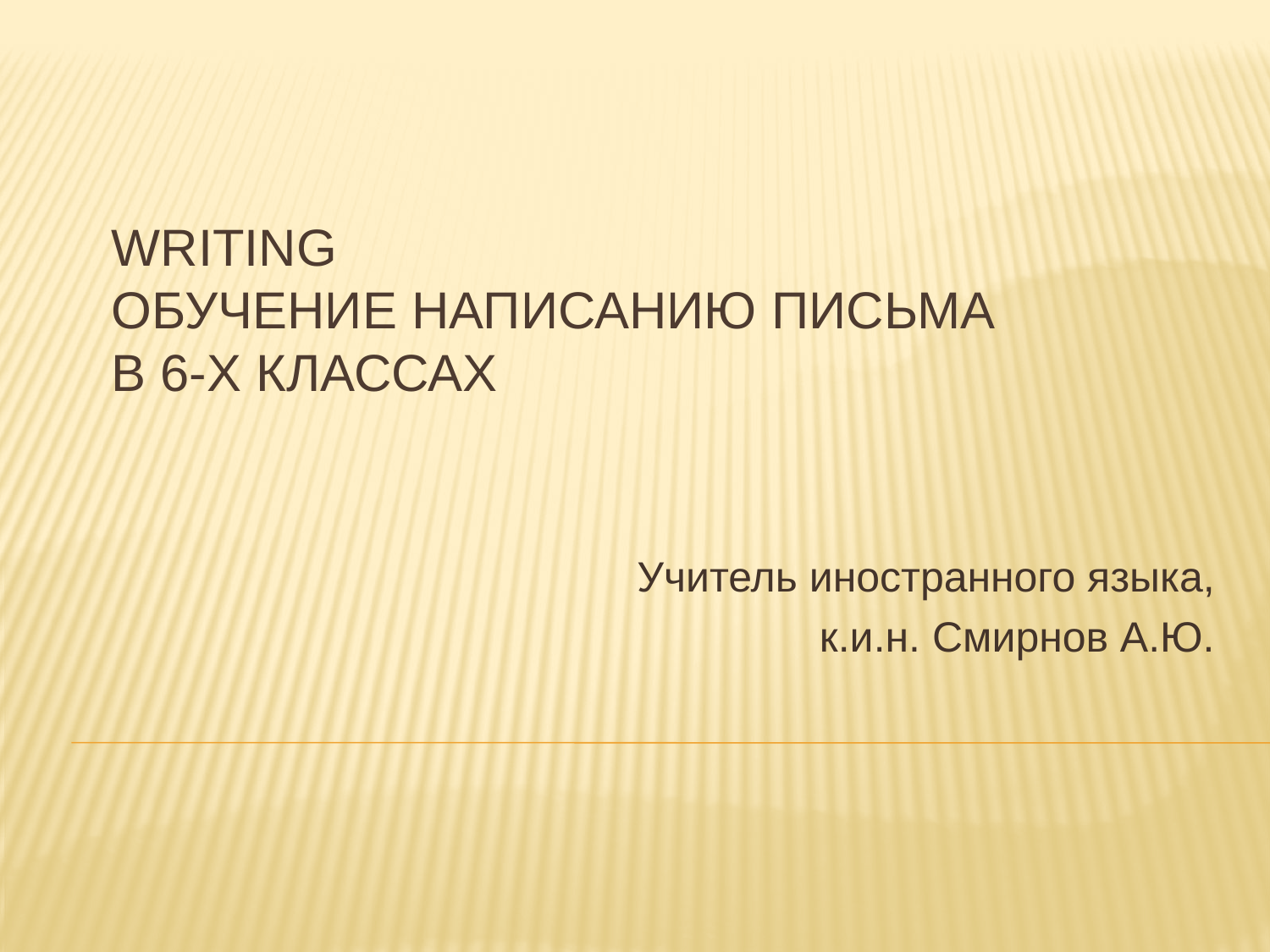

# Writing обучение написанию письма в 6-х классах
Учитель иностранного языка,
к.и.н. Смирнов А.Ю.